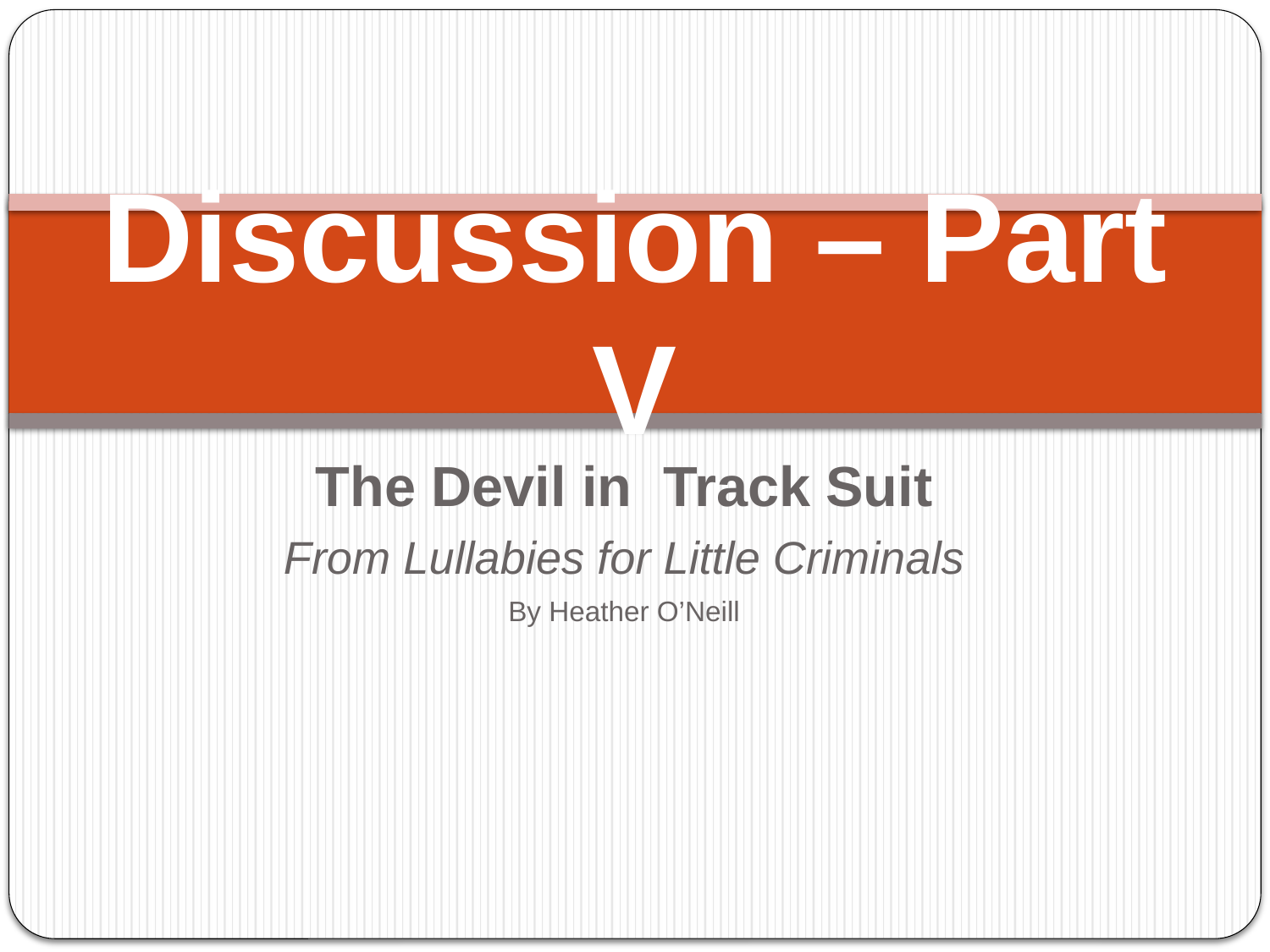

# Discussion – Part V
The Devil in  Track Suit
From Lullabies for Little Criminals
By Heather O’Neill